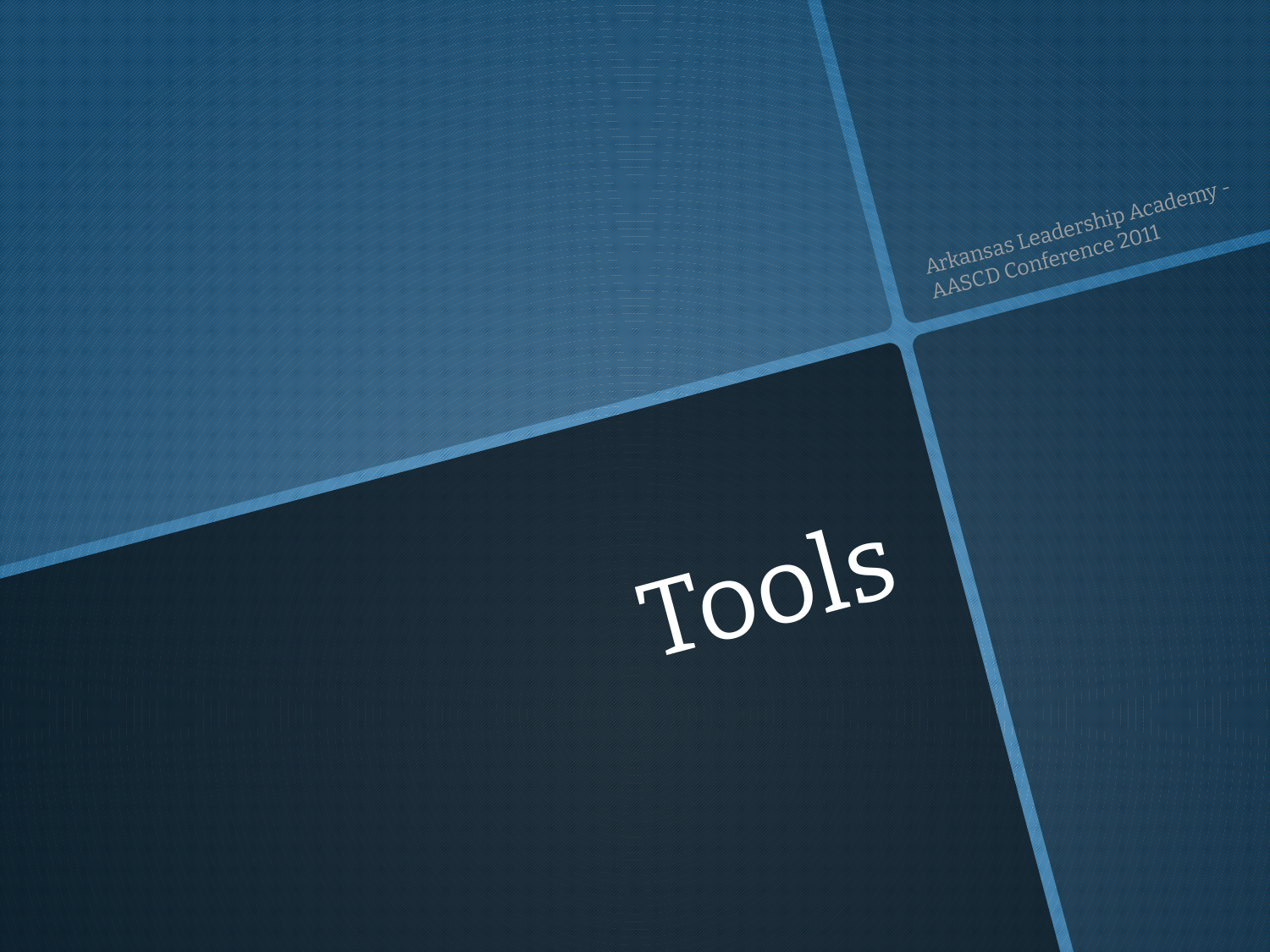

Arkansas Leadership Academy - AASCD Conference 2011
# Tools